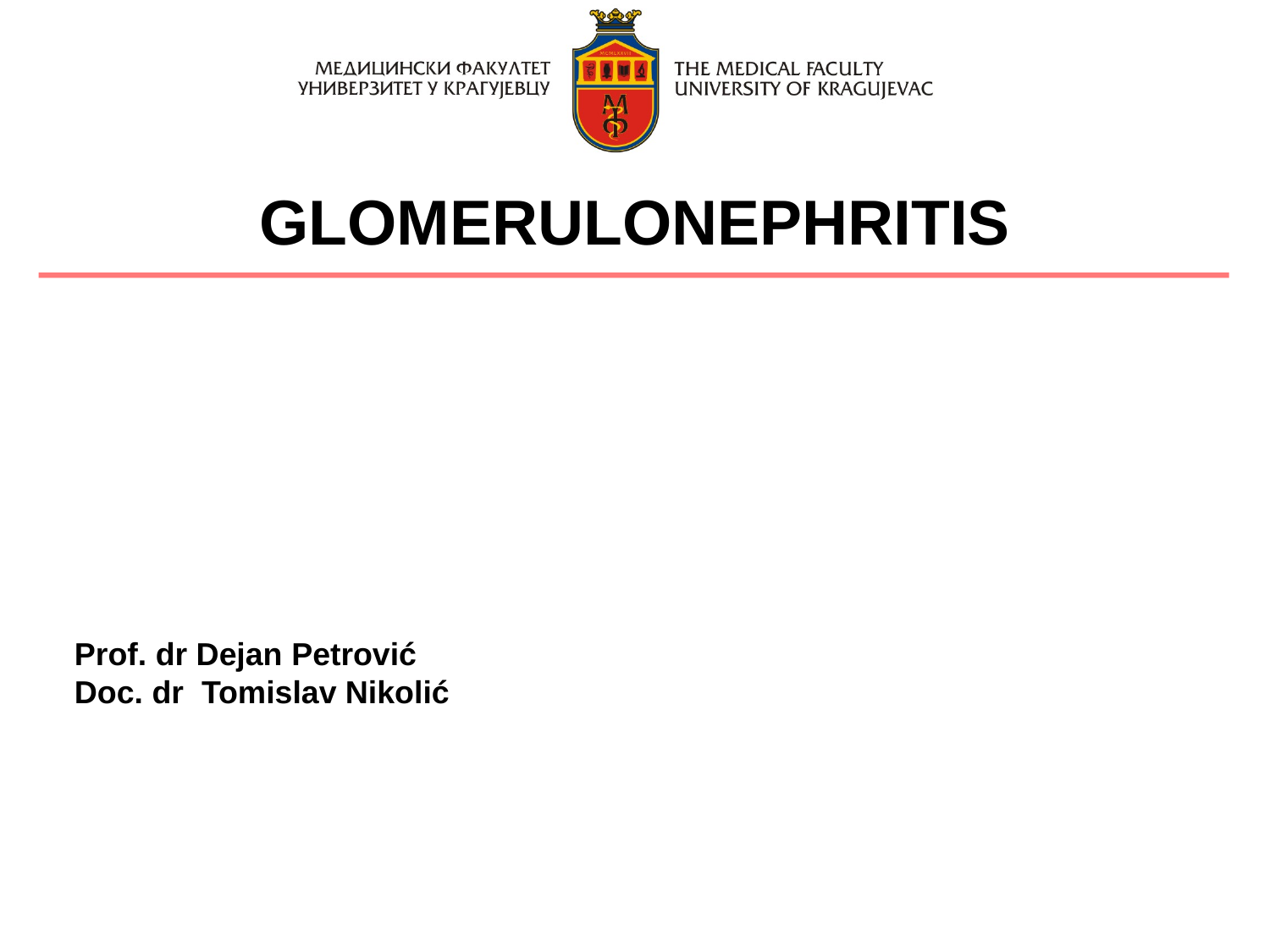

GLOMERULONEPHRITIS

Prof. dr Dejan Petrović
Doc. dr  Tomislav Nikolić